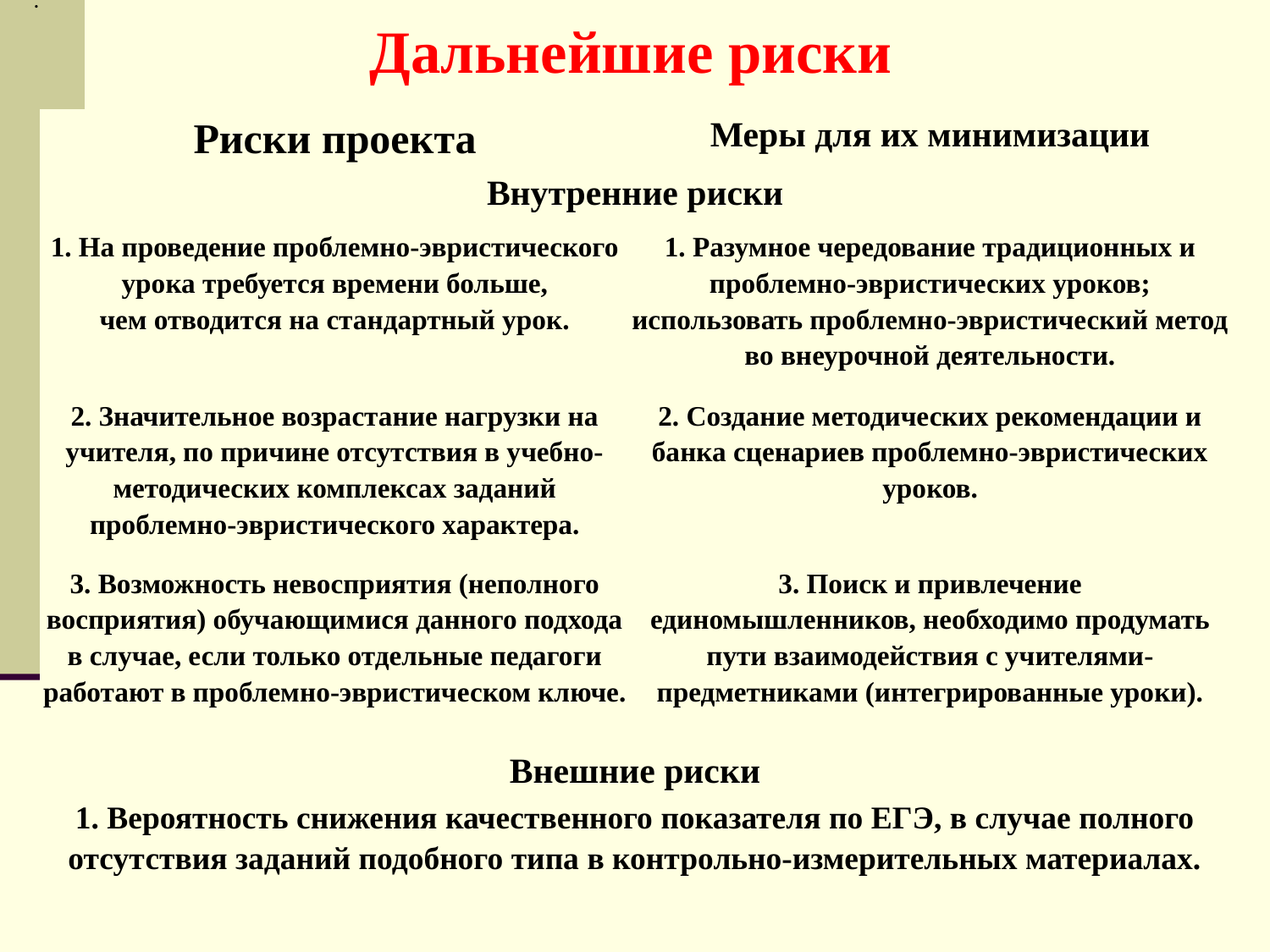

Дальнейшие риски
.

| Риски проекта | Меры для их минимизации |
| --- | --- |
| Внутренние риски |  |
| 1. На проведение проблемно-эвристического урока требуется времени больше, чем отводится на стандартный урок. | 1. Разумное чередование традиционных и проблемно-эвристических уроков; использовать проблемно-эвристический метод во внеурочной деятельности. |
| 2. Значительное возрастание нагрузки на учителя, по причине отсутствия в учебно-методических комплексах заданий проблемно-эвристического характера. | 2. Создание методических рекомендации и банка сценариев проблемно-эвристических уроков. |
| 3. Возможность невосприятия (неполного восприятия) обучающимися данного подхода в случае, если только отдельные педагоги работают в проблемно-эвристическом ключе. | 3. Поиск и привлечение единомышленников, необходимо продумать пути взаимодействия с учителями-предметниками (интегрированные уроки). |
| Внешние риски |  |
| 1. Вероятность снижения качественного показателя по ЕГЭ, в случае полного отсутствия заданий подобного типа в контрольно-измерительных материалах. |  |